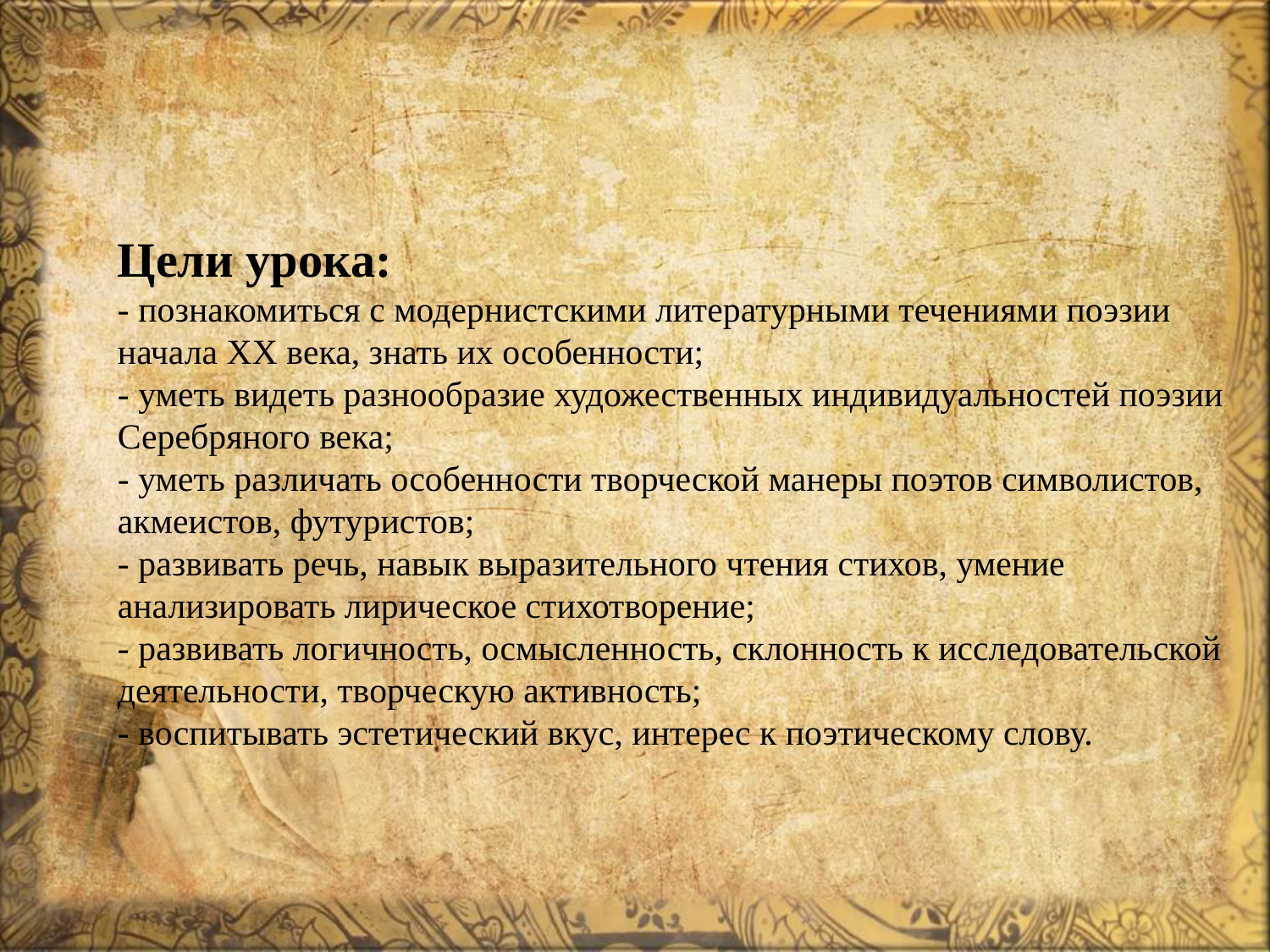

#
Цели урока:
- познакомиться с модернистскими литературными течениями поэзии начала ХХ века, знать их особенности;
- уметь видеть разнообразие художественных индивидуальностей поэзии Серебряного века;
- уметь различать особенности творческой манеры поэтов символистов, акмеистов, футуристов;
- развивать речь, навык выразительного чтения стихов, умение анализировать лирическое стихотворение;
- развивать логичность, осмысленность, склонность к исследовательской деятельности, творческую активность;
- воспитывать эстетический вкус, интерес к поэтическому слову.